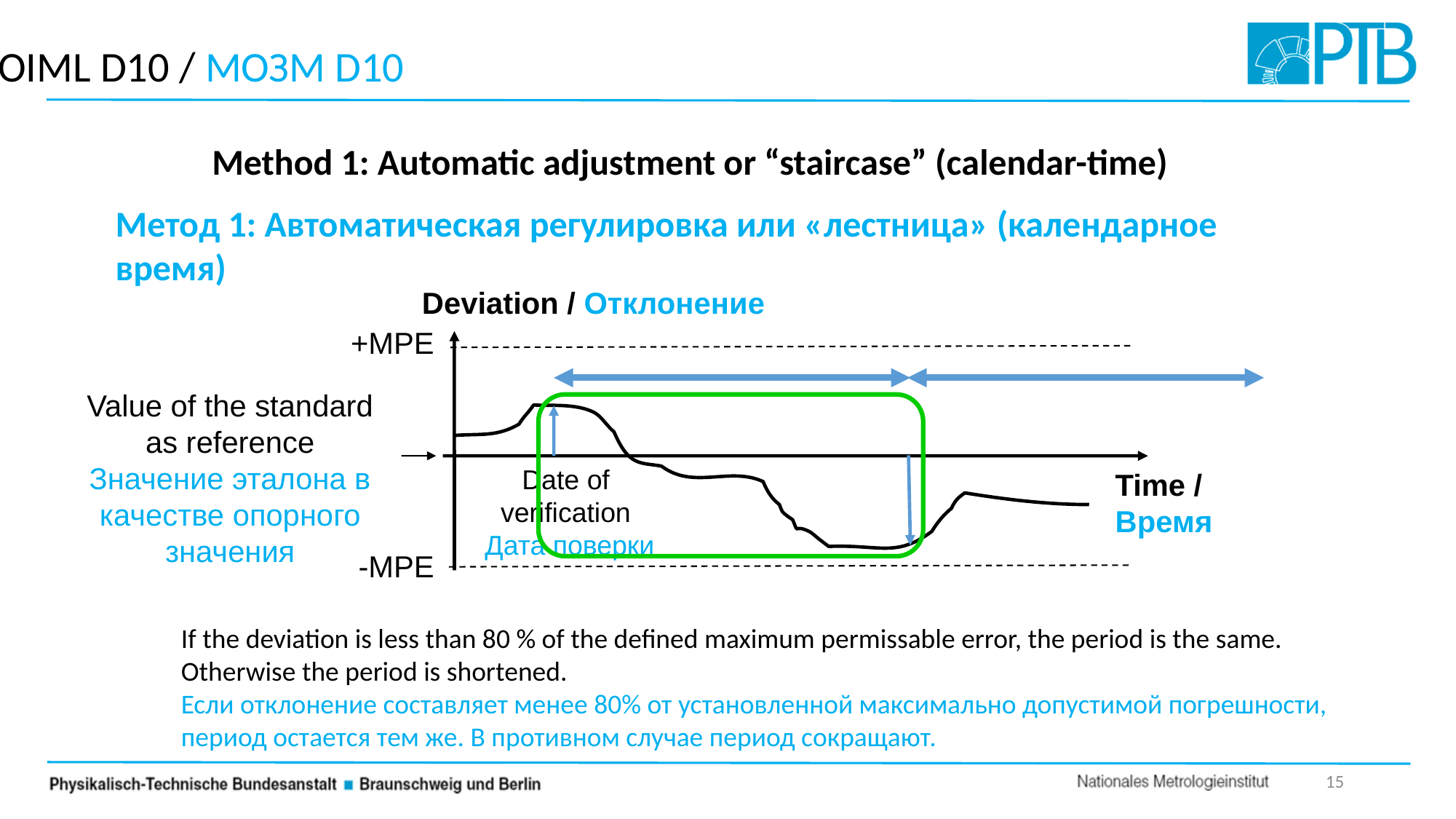

OIML D10 / МОЗМ D10
Method 1: Automatic adjustment or “staircase” (calendar-time)
Метод 1: Автоматическая регулировка или «лестница» (календарное время)
Deviation / Отклонение
+MPE

Value of the standard
as reference
Значение эталона в качестве опорного значения

Date of
verification
Дата поверки
Time /
Время
-MPE

If the deviation is less than 80 % of the defined maximum permissable error, the period is the same.
Otherwise the period is shortened.
Если отклонение составляет менее 80% от установленной максимально допустимой погрешности,
период остается тем же. В противном случае период сокращают.
15